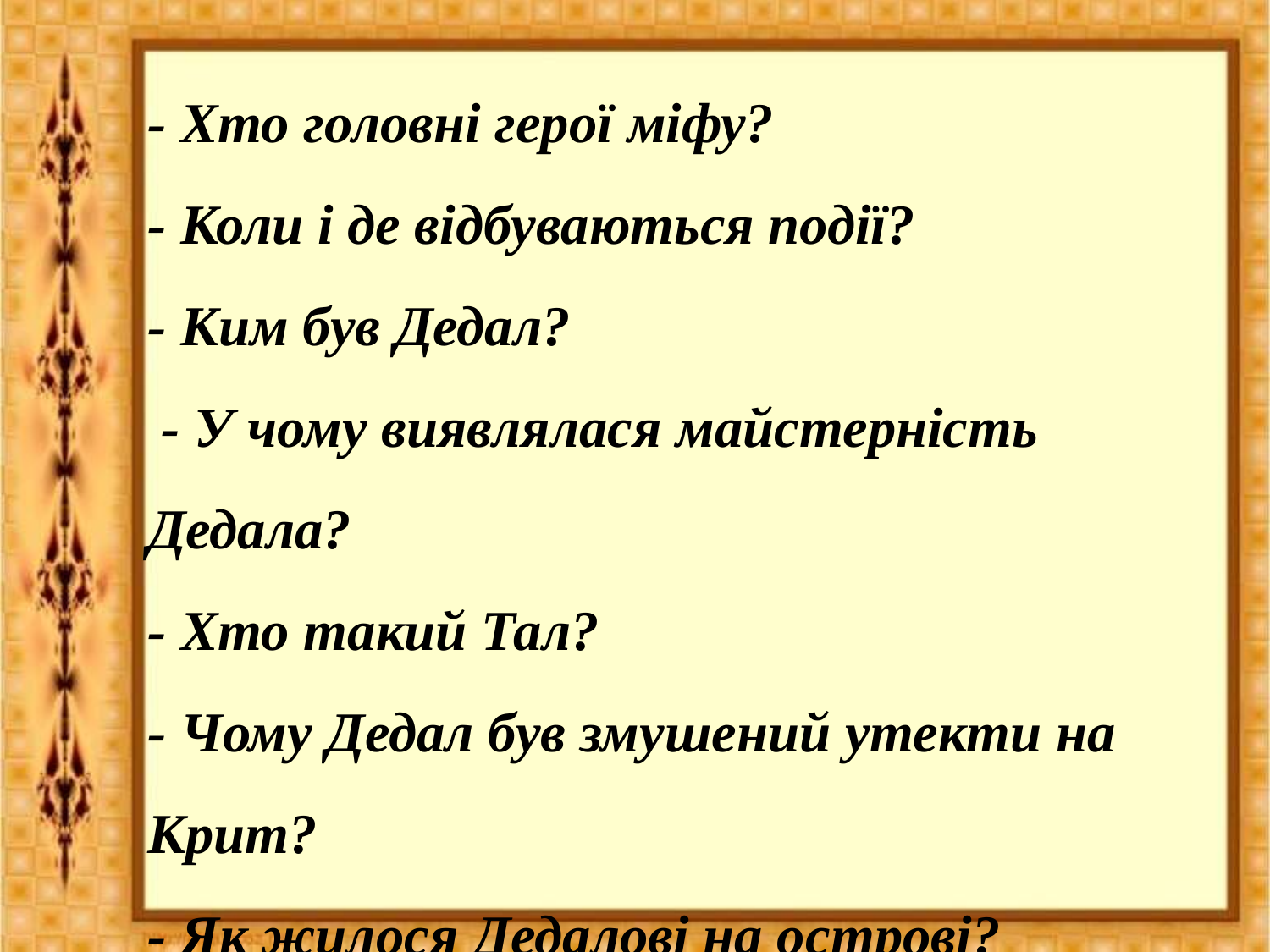

- Хто головні герої міфу?
- Коли і де відбуваються події?
- Ким був Дедал?
 - У чому виявлялася майстерність Дедала?
- Хто такий Тал?
- Чому Дедал був змушений утекти на Крит?
- Як жилося Дедалові на острові?